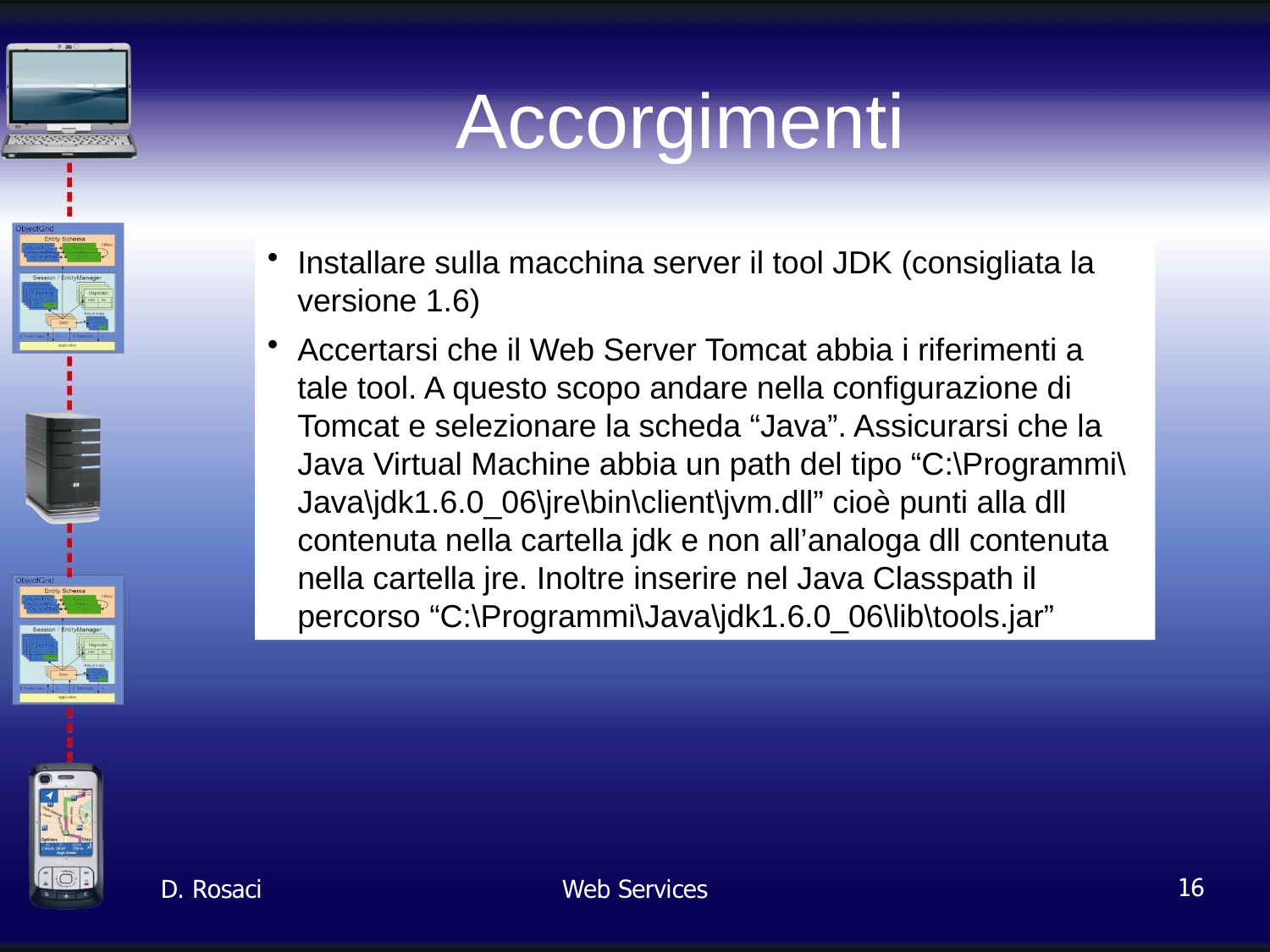

# Accorgimenti
Installare sulla macchina server il tool JDK (consigliata la versione 1.6)
Accertarsi che il Web Server Tomcat abbia i riferimenti a tale tool. A questo scopo andare nella configurazione di Tomcat e selezionare la scheda “Java”. Assicurarsi che la Java Virtual Machine abbia un path del tipo “C:\Programmi\Java\jdk1.6.0_06\jre\bin\client\jvm.dll” cioè punti alla dll contenuta nella cartella jdk e non all’analoga dll contenuta nella cartella jre. Inoltre inserire nel Java Classpath il percorso “C:\Programmi\Java\jdk1.6.0_06\lib\tools.jar”
D. Rosaci
Web Services